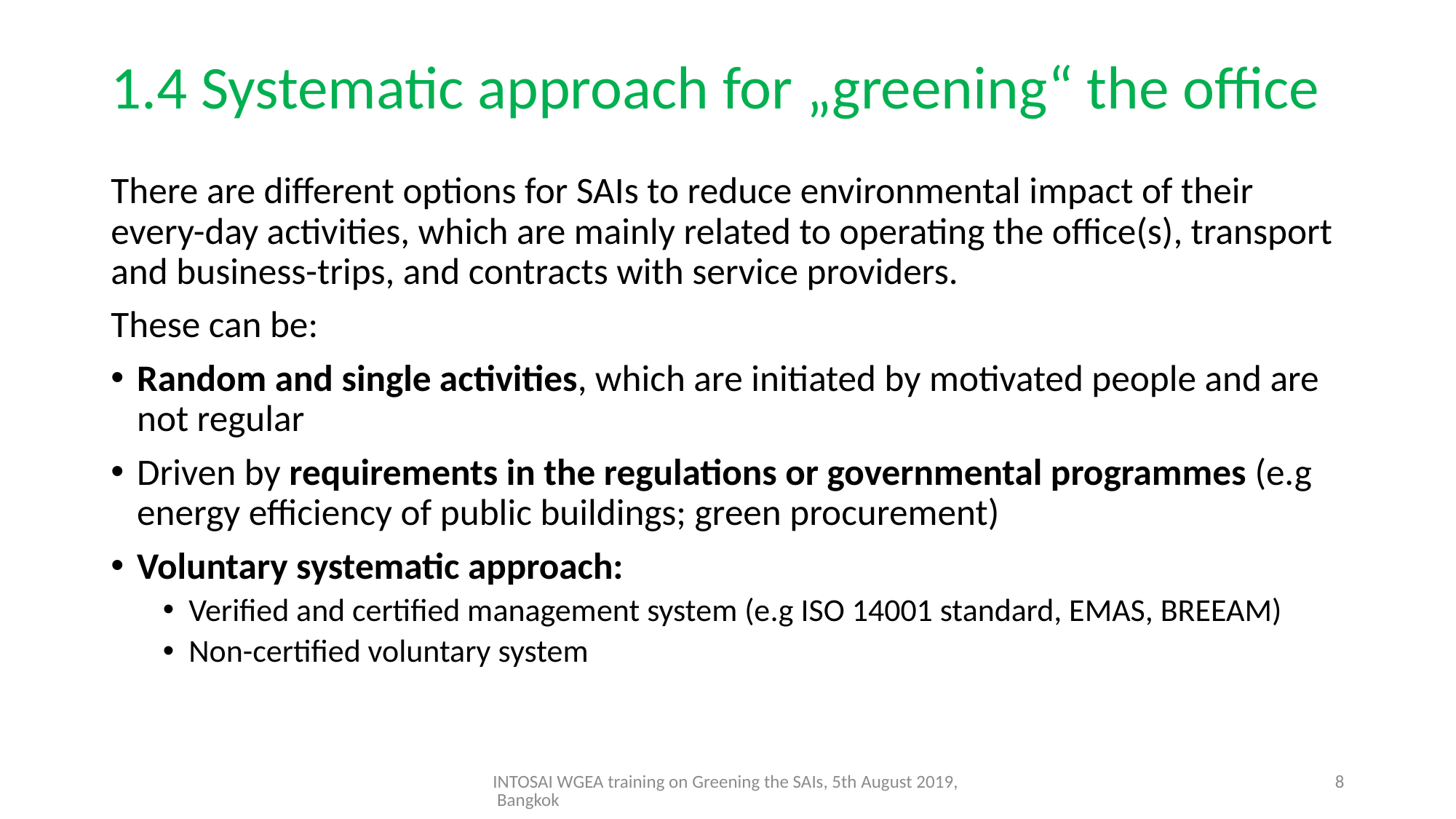

# 1.4 Systematic approach for „greening“ the office
There are different options for SAIs to reduce environmental impact of their every-day activities, which are mainly related to operating the office(s), transport and business-trips, and contracts with service providers.
These can be:
Random and single activities, which are initiated by motivated people and are not regular
Driven by requirements in the regulations or governmental programmes (e.g energy efficiency of public buildings; green procurement)
Voluntary systematic approach:
Verified and certified management system (e.g ISO 14001 standard, EMAS, BREEAM)
Non-certified voluntary system

INTOSAI WGEA training on Greening the SAIs, 5th August 2019, Bangkok
8